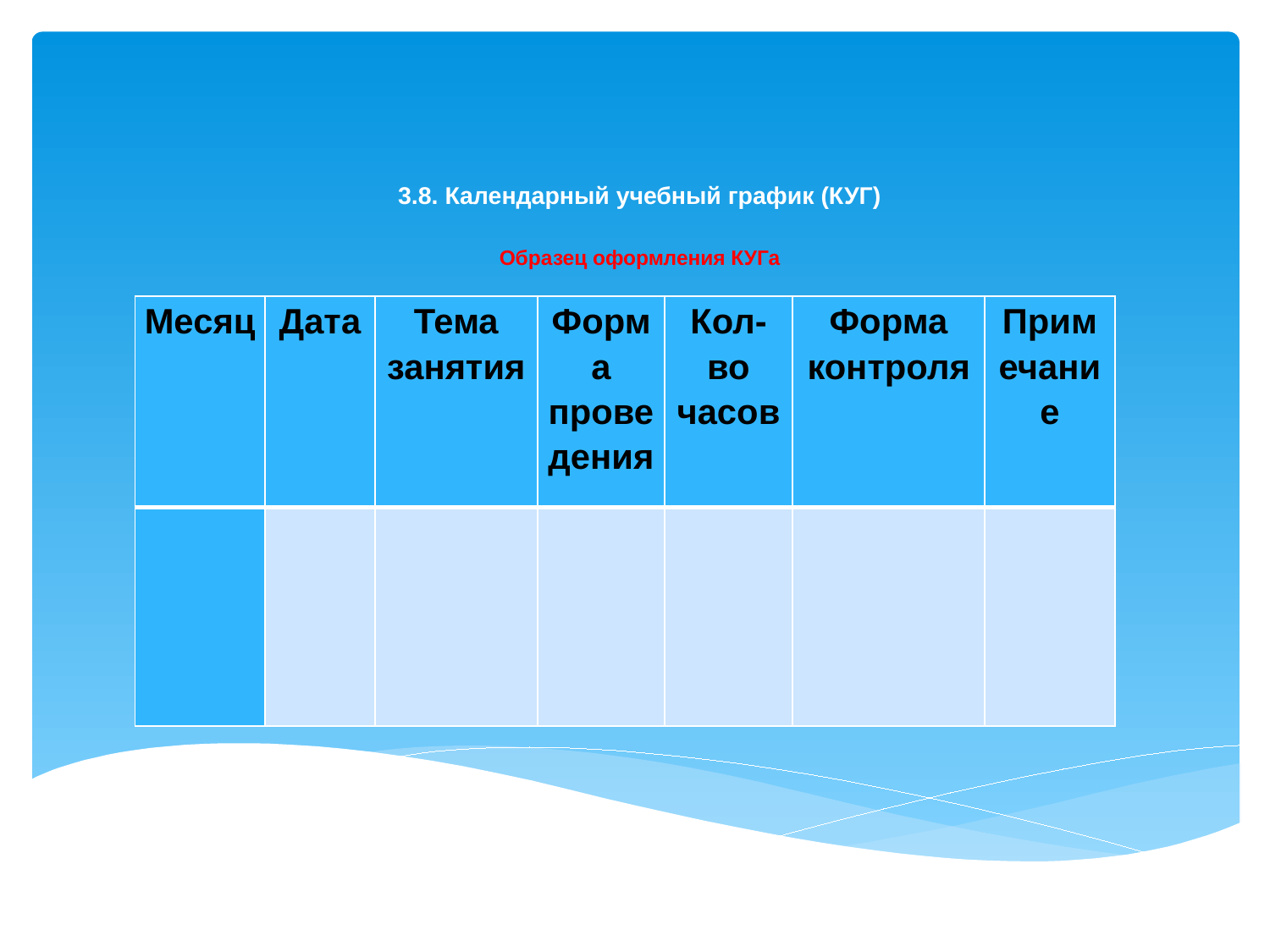

# 3.8. Календарный учебный график (КУГ)   Образец оформления КУГа
| Месяц | Дата | Тема занятия | Форма проведения | Кол-во часов | Форма контроля | Примечание |
| --- | --- | --- | --- | --- | --- | --- |
|  |  |  |  |  |  |  |